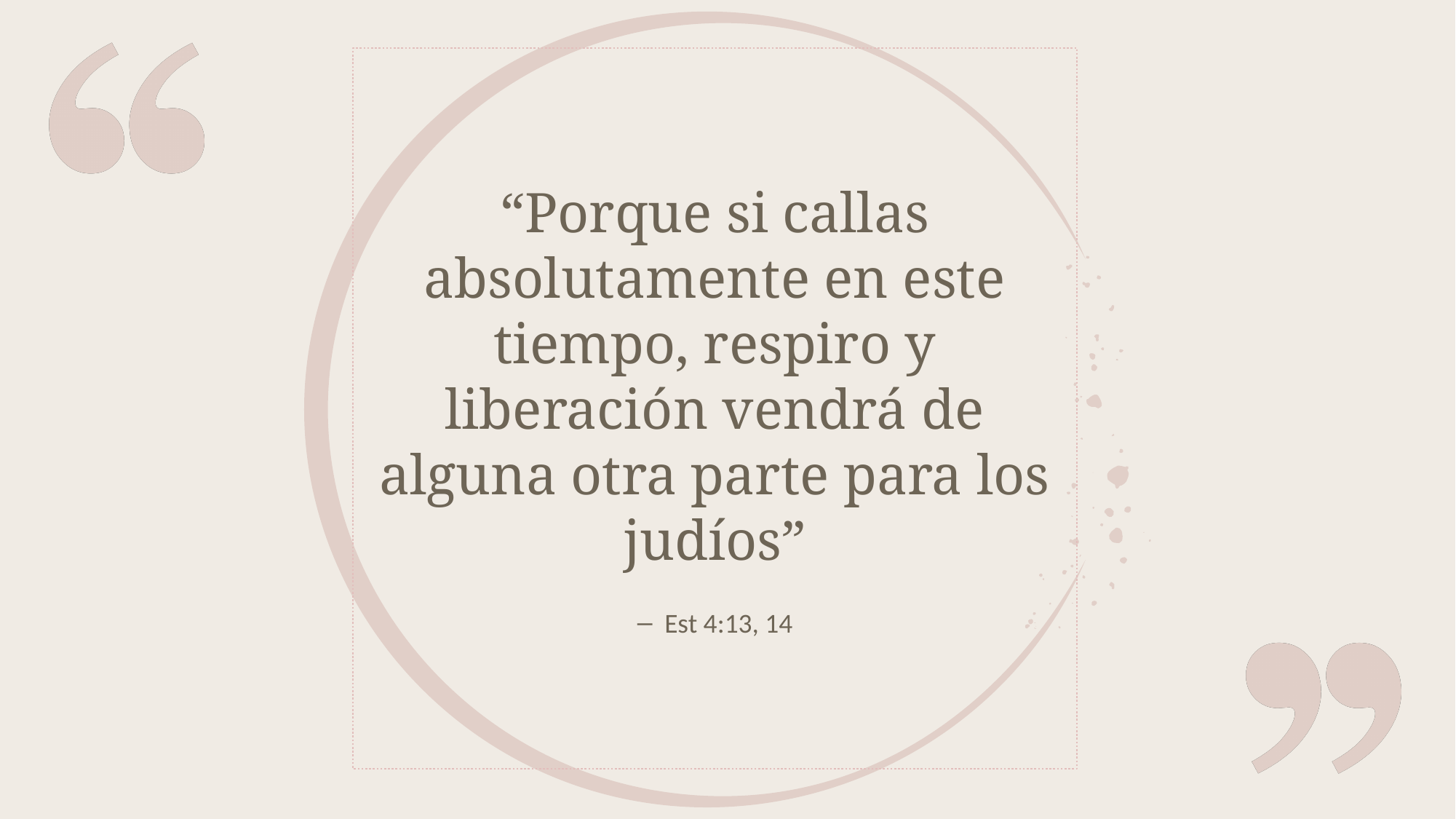

“Porque si callas absolutamente en este tiempo, respiro y liberación vendrá de alguna otra parte para los judíos”
Est 4:13, 14